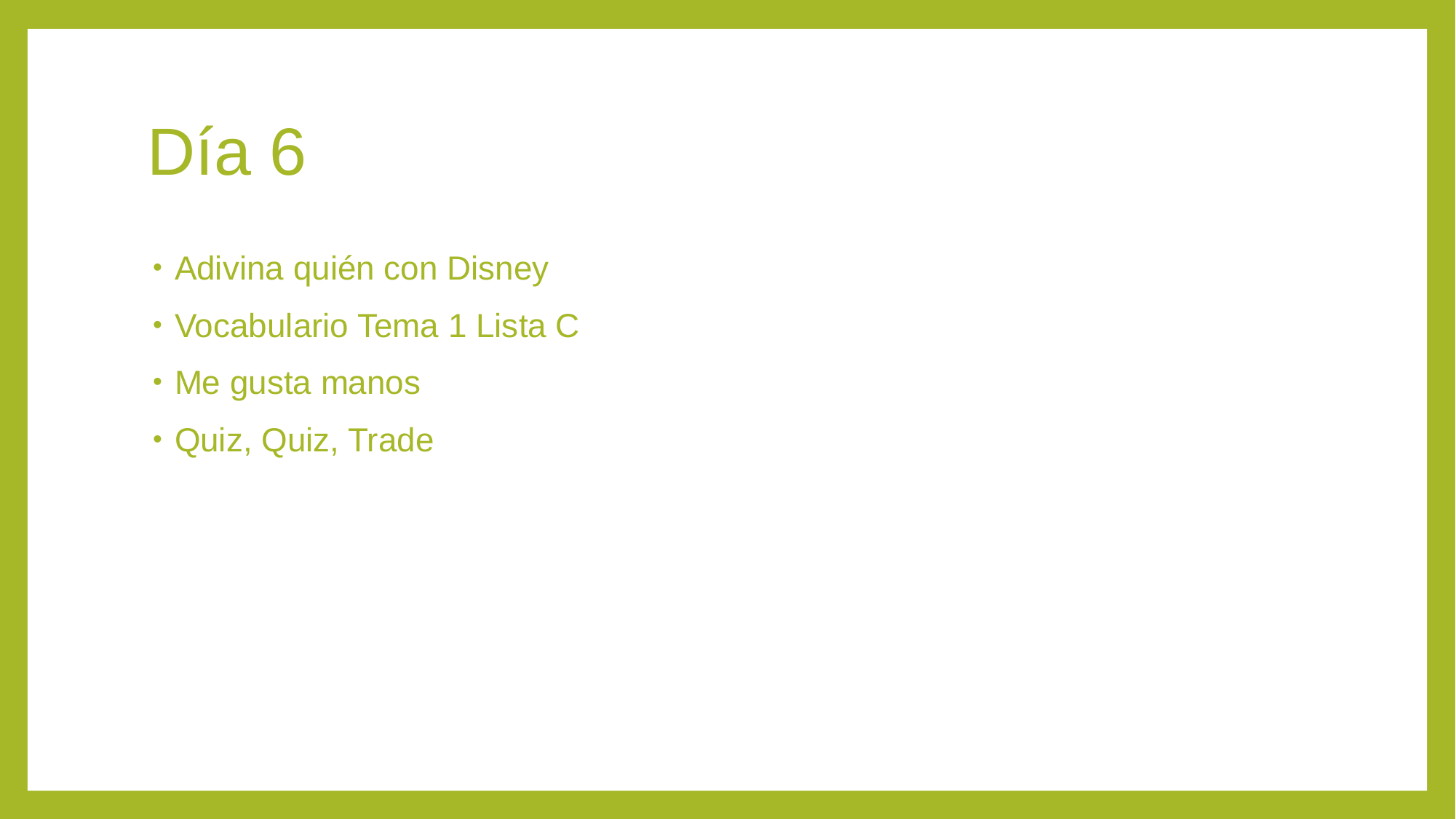

# Día 6
Adivina quién con Disney
Vocabulario Tema 1 Lista C
Me gusta manos
Quiz, Quiz, Trade